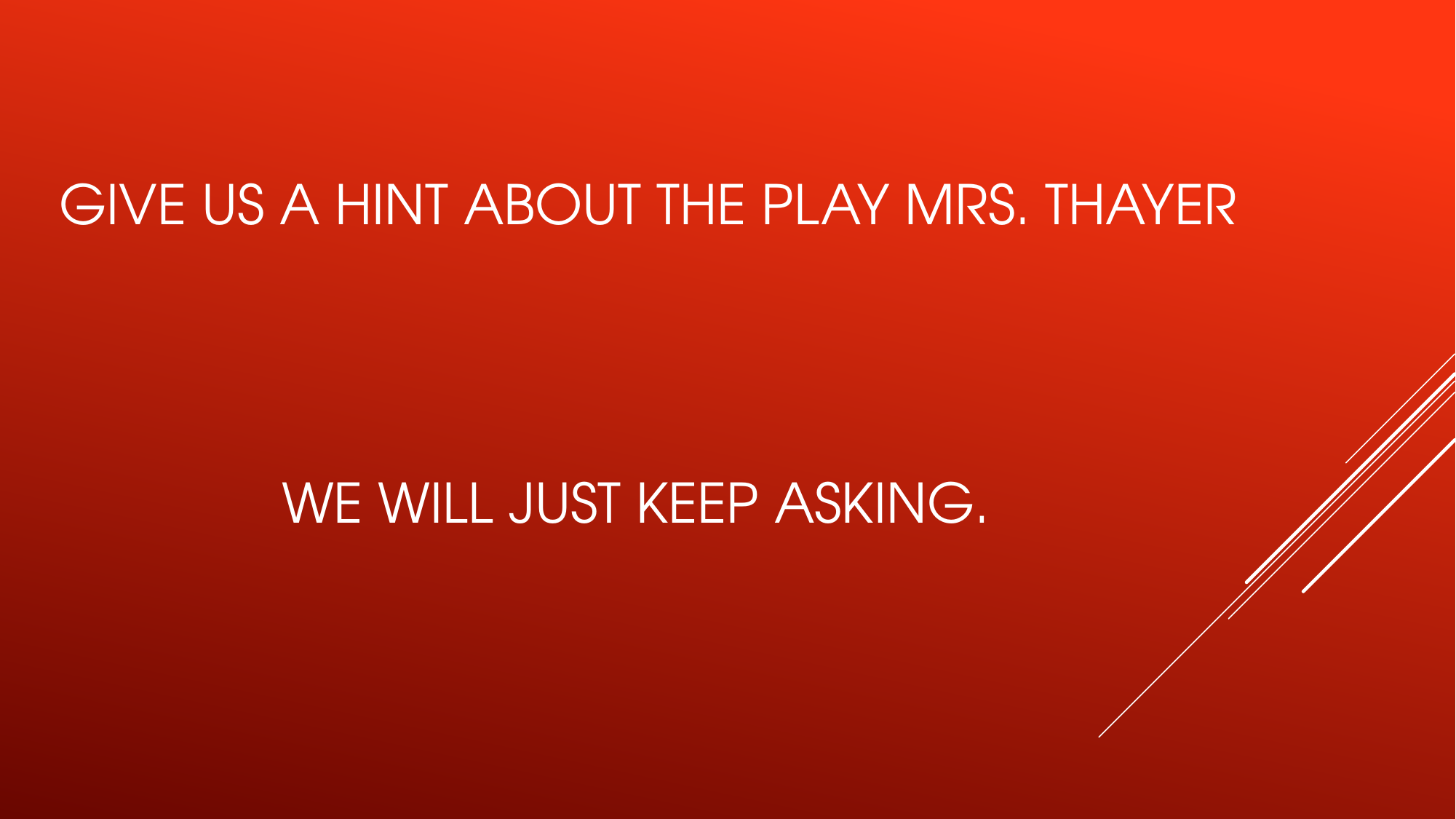

Give us a hint about the play Mrs. Thayer
We will just keep asking.